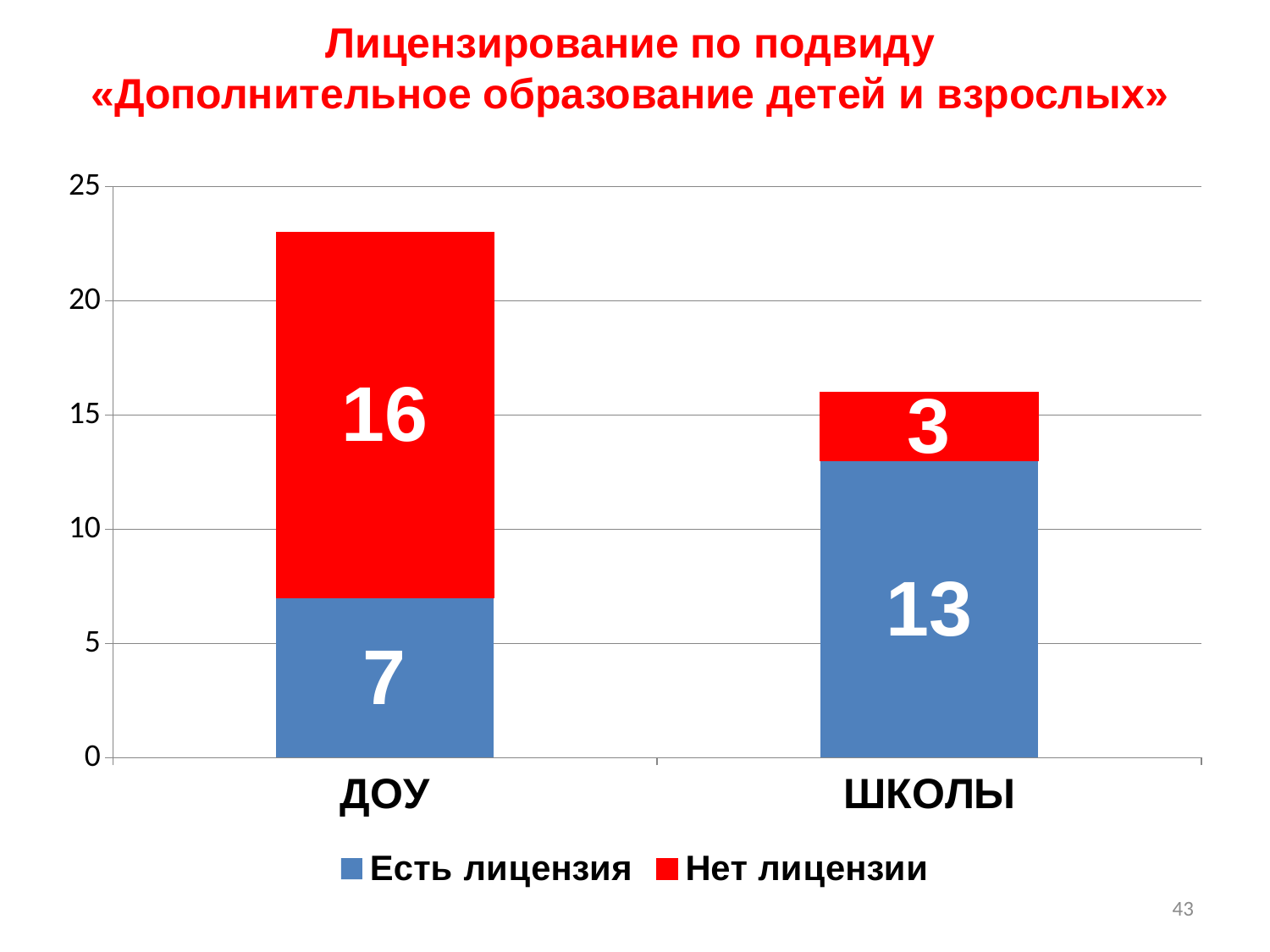

Лицензирование по подвиду
«Дополнительное образование детей и взрослых»

### Chart

| Category | Есть лицензия | Нет лицензии |
|---|---|---|
| ДОУ | 7.0 | 16.0 |
| ШКОЛЫ | 13.0 | 3.0 |
43